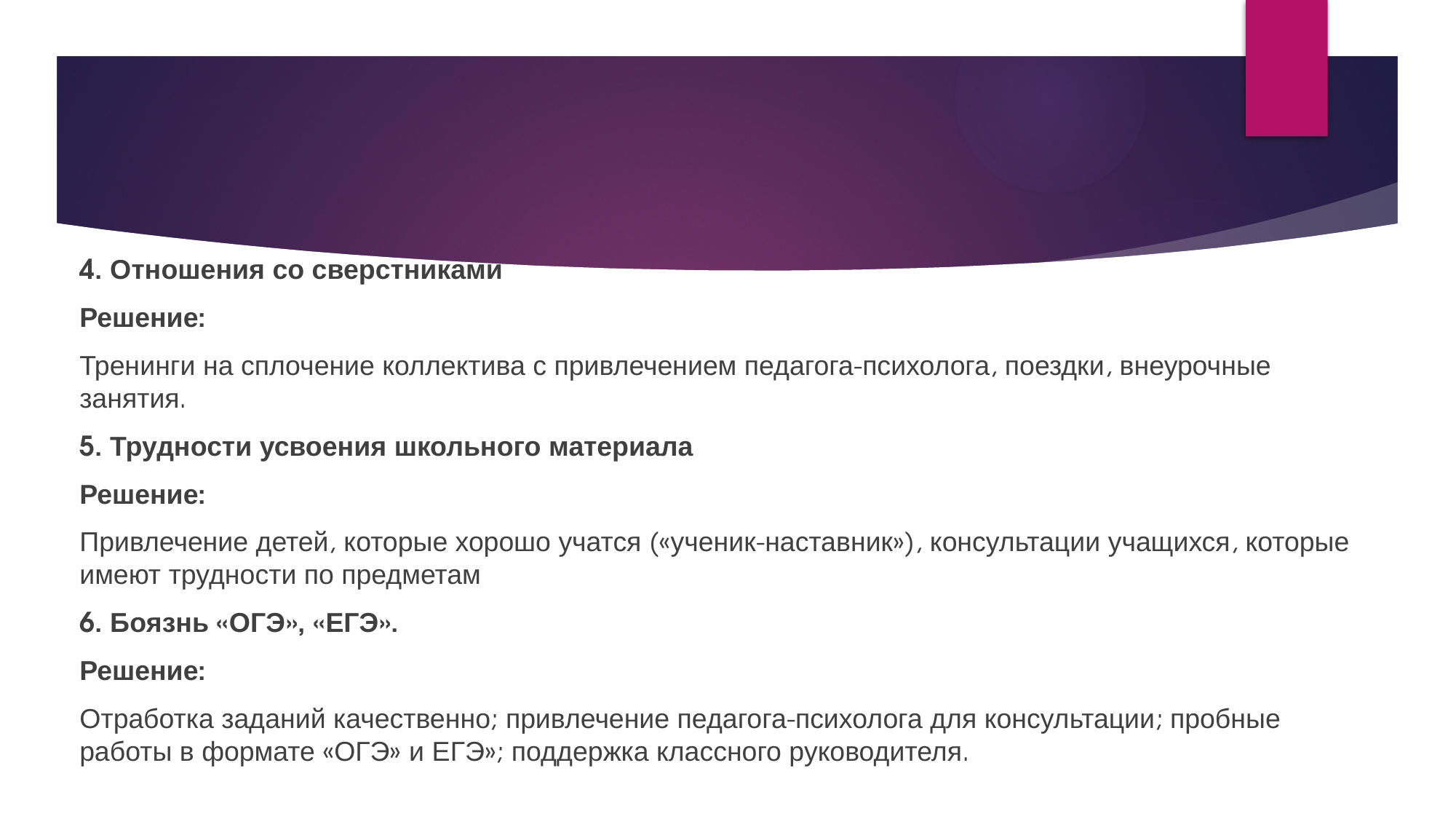

#
4. Отношения со сверстниками
Решение:
Тренинги на сплочение коллектива с привлечением педагога-психолога, поездки, внеурочные занятия.
5. Трудности усвоения школьного материала
Решение:
Привлечение детей, которые хорошо учатся («ученик-наставник»), консультации учащихся, которые имеют трудности по предметам
6. Боязнь «ОГЭ», «ЕГЭ».
Решение:
Отработка заданий качественно; привлечение педагога-психолога для консультации; пробные работы в формате «ОГЭ» и ЕГЭ»; поддержка классного руководителя.